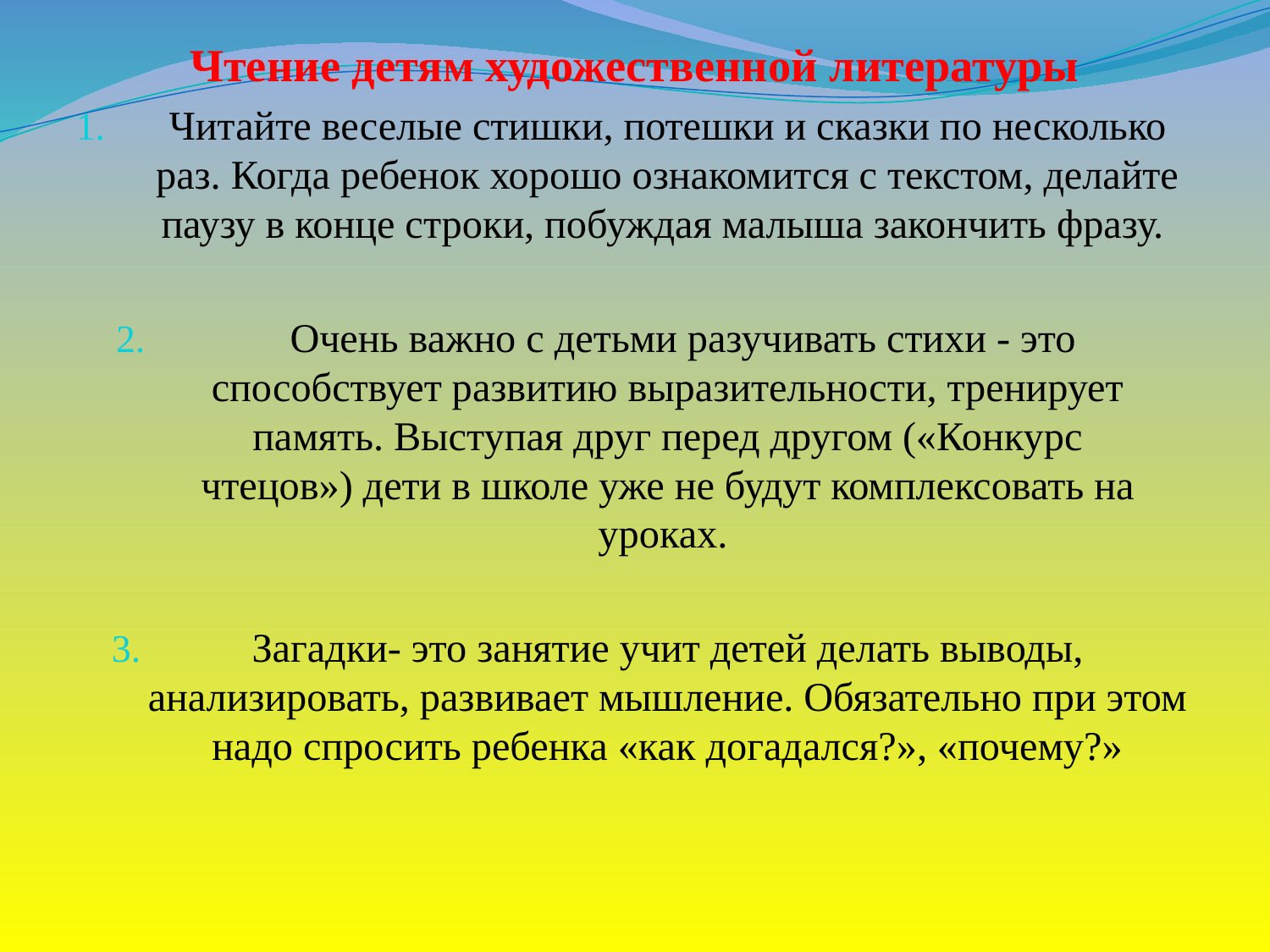

Чтение детям художественной литературы
Читайте веселые стишки, потешки и сказки по несколько раз. Когда ребенок хорошо ознакомится с текстом, делайте паузу в конце строки, побуждая малыша закончить фразу.

   Очень важно с детьми разучивать стихи - это способствует развитию выразительности, тренирует память. Выступая друг перед другом («Конкурс чтецов») дети в школе уже не будут комплексовать на уроках.

Загадки- это занятие учит детей делать выводы, анализировать, развивает мышление. Обязательно при этом надо спросить ребенка «как догадался?», «почему?»